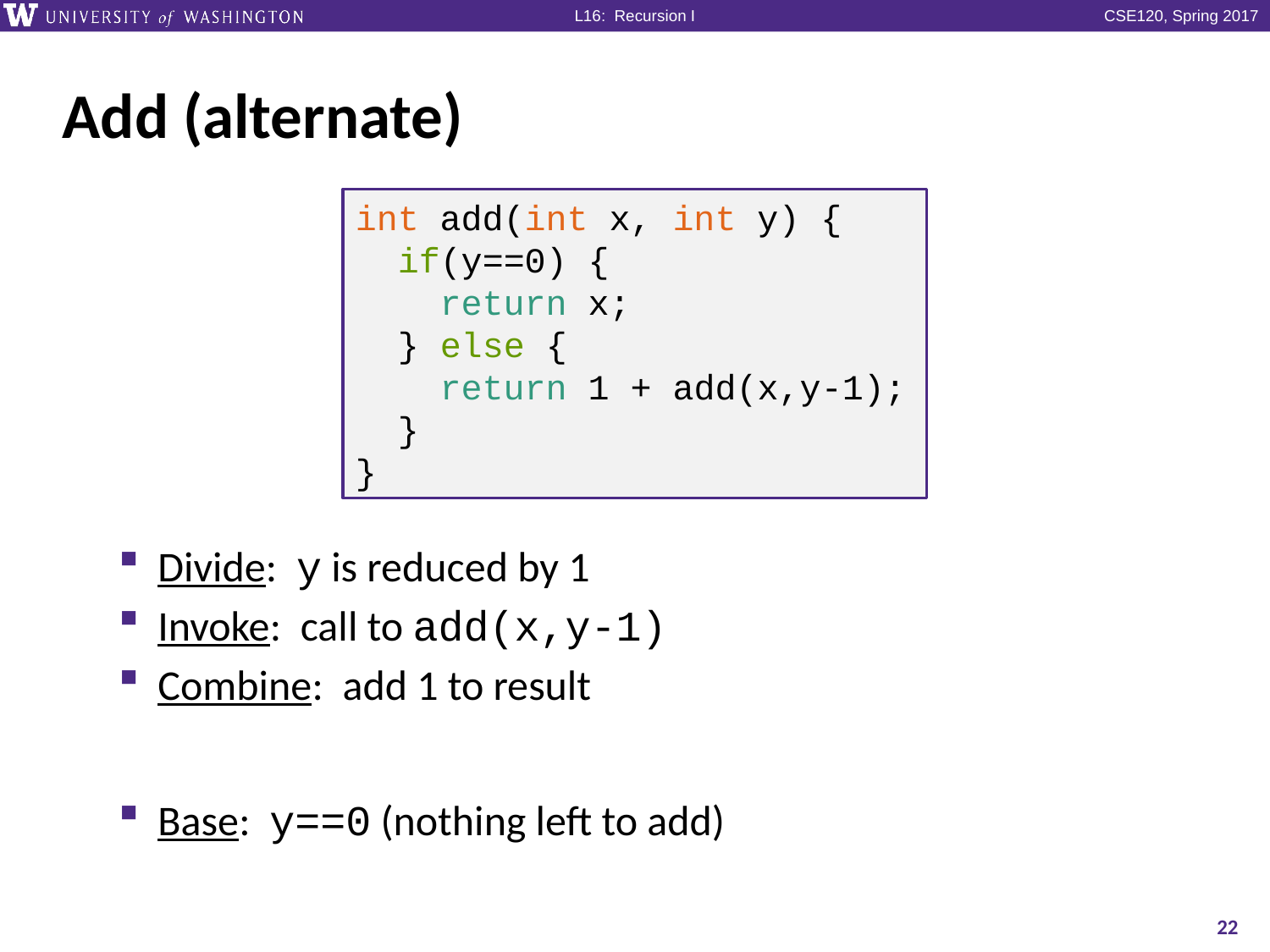

# Add (alternate)

Divide:  y is reduced by 1
Invoke:  call to add(x,y-1)
Combine:  add 1 to result

Base:  y==0 (nothing left to add)
int add(int x, int y) {
  if(y==0) {
    return x;
  } else {
    return 1 + add(x,y-1);
  }
}
22